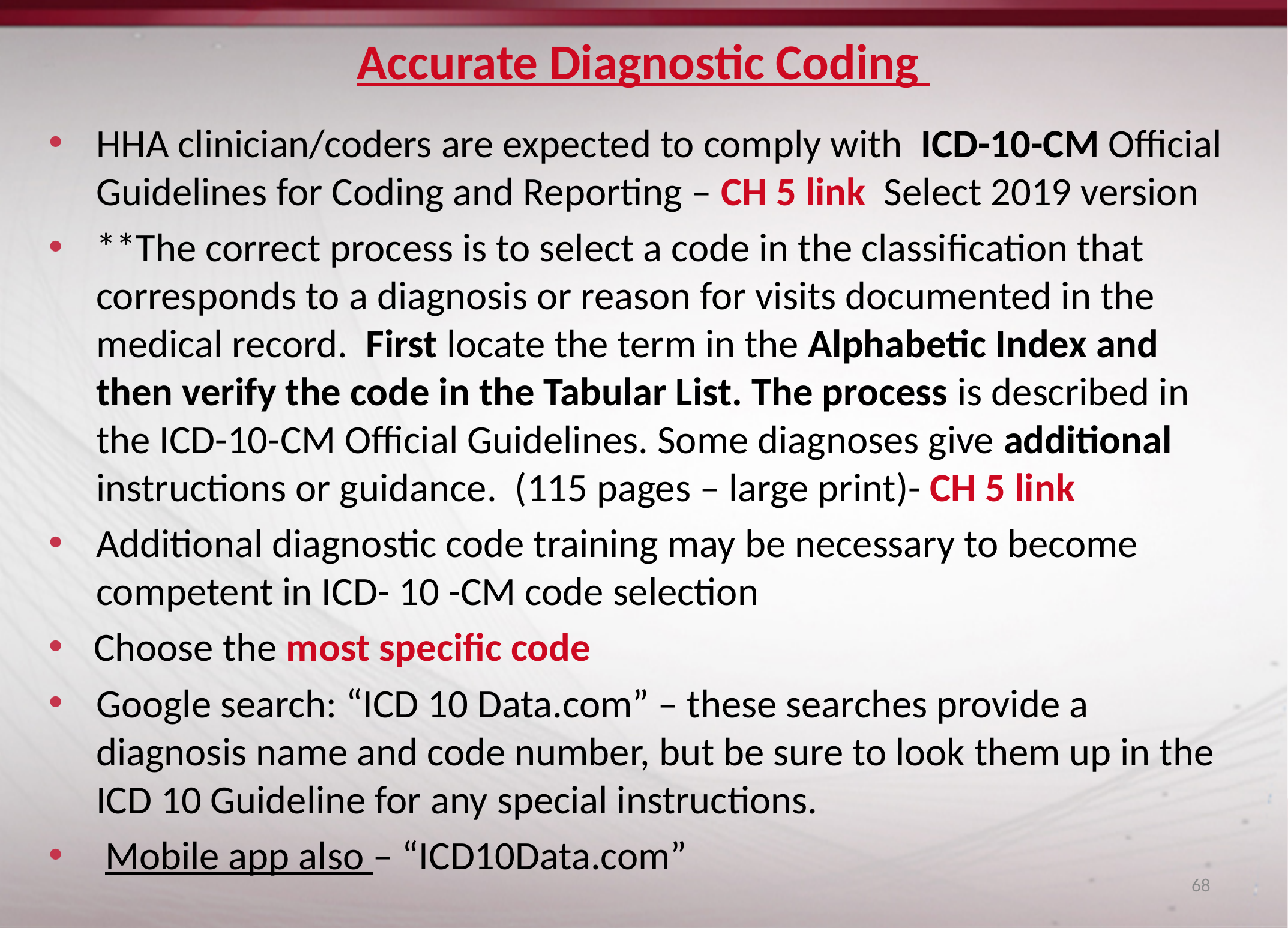

# Accurate Diagnostic Coding
HHA clinician/coders are expected to comply with  ICD-10-CM Official Guidelines for Coding and Reporting – CH 5 link  Select 2019 version
**The correct process is to select a code in the classification that corresponds to a diagnosis or reason for visits documented in the medical record.  First locate the term in the Alphabetic Index and then verify the code in the Tabular List. The process is described in the ICD-10-CM Official Guidelines. Some diagnoses give additional instructions or guidance.  (115 pages – large print)- CH 5 link
Additional diagnostic code training may be necessary to become competent in ICD- 10 -CM code selection
Choose the most specific code
Google search: “ICD 10 Data.com” – these searches provide a diagnosis name and code number, but be sure to look them up in the ICD 10 Guideline for any special instructions.
 Mobile app also – “ICD10Data.com”

68